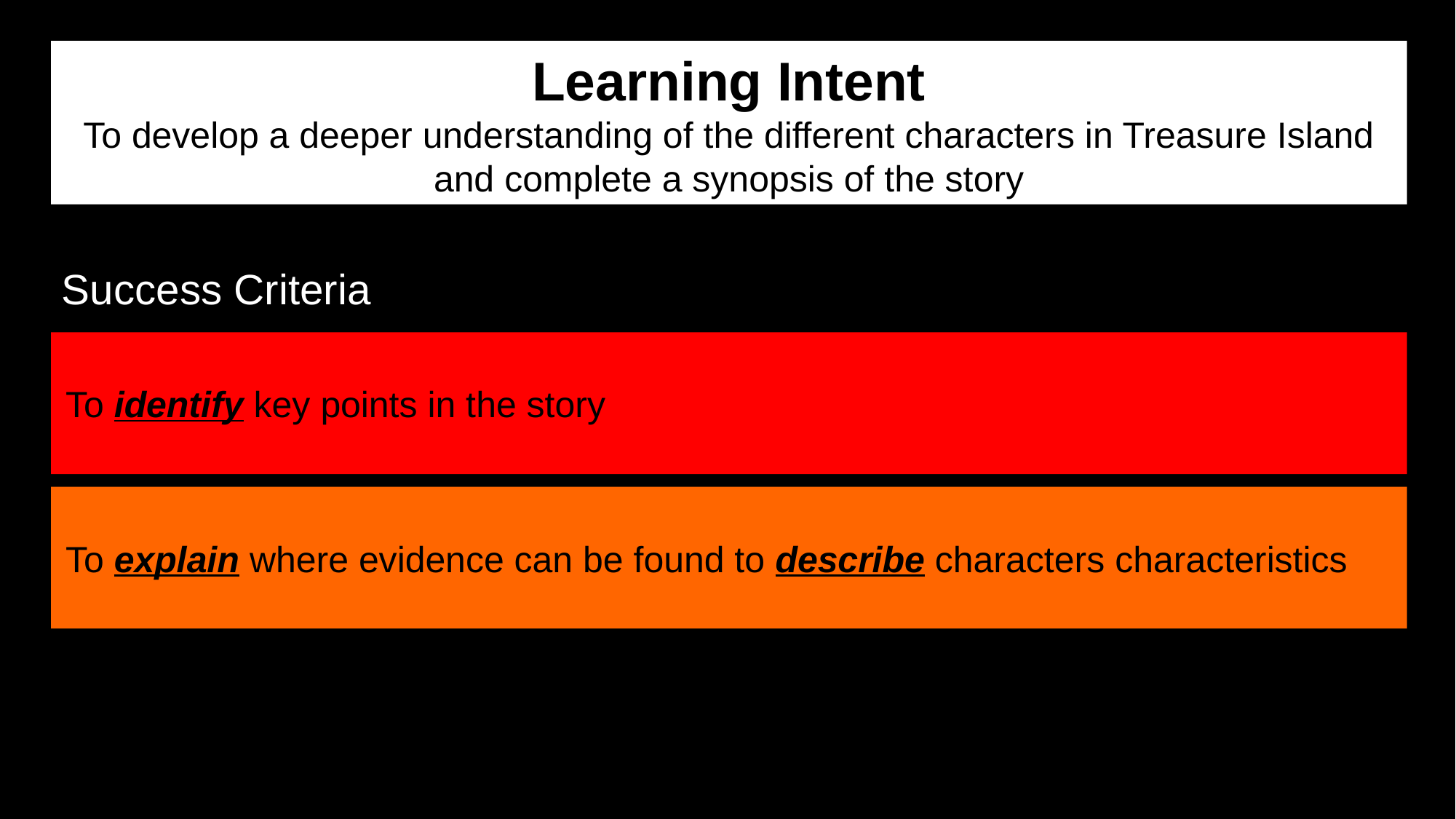

Learning Intent
To develop a deeper understanding of the different characters in Treasure Island and complete a synopsis of the story
Success Criteria
To identify key points in the story
To explain where evidence can be found to describe characters characteristics